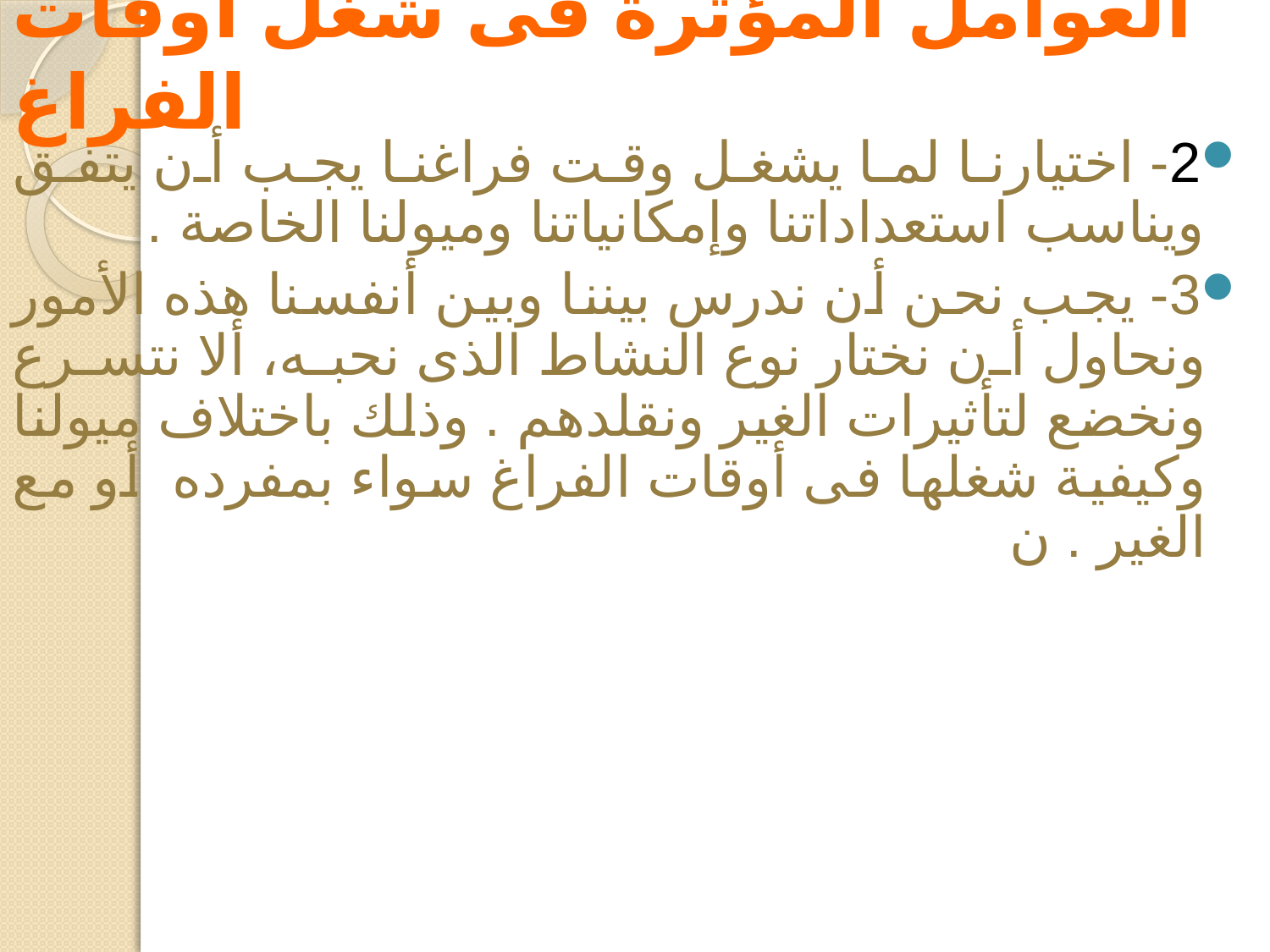

# العوامل المؤثرة فى شغل أوقات الفراغ
2- اختيارنا لما يشغل وقت فراغنا يجب أن يتفق ويناسب استعداداتنا وإمكانياتنا وميولنا الخاصة .
3- يجب نحن أن ندرس بيننا وبين أنفسنا هذه الأمور ونحاول أن نختار نوع النشاط الذى نحبه، ألا نتسرع ونخضع لتأثيرات الغير ونقلدهم . وذلك باختلاف ميولنا وكيفية شغلها فى أوقات الفراغ سواء بمفرده  أو مع الغير . ن